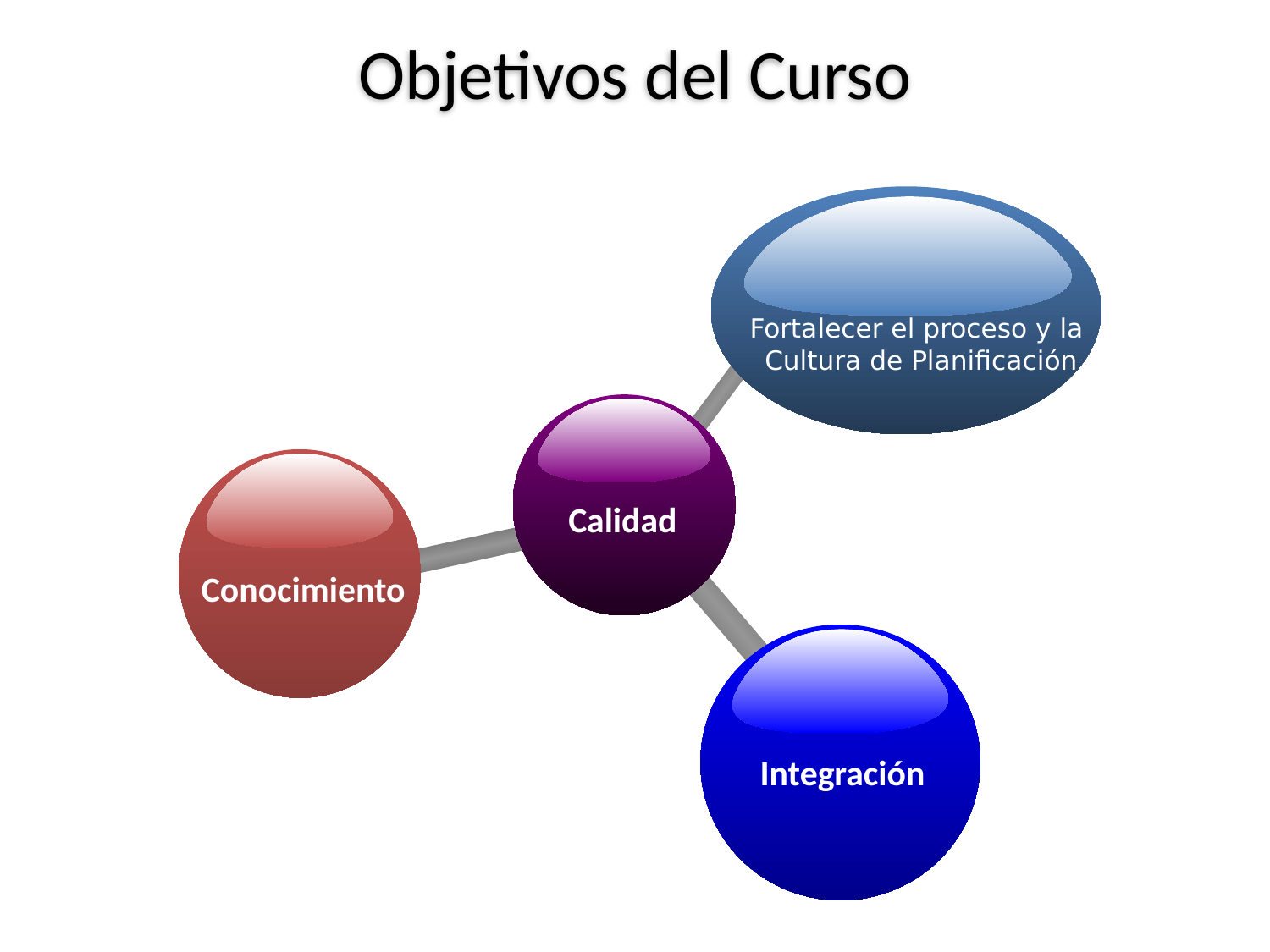

# Objetivos del Curso

Fortalecer el proceso y la
Cultura de Planificación

Calidad

Conocimiento

Integración